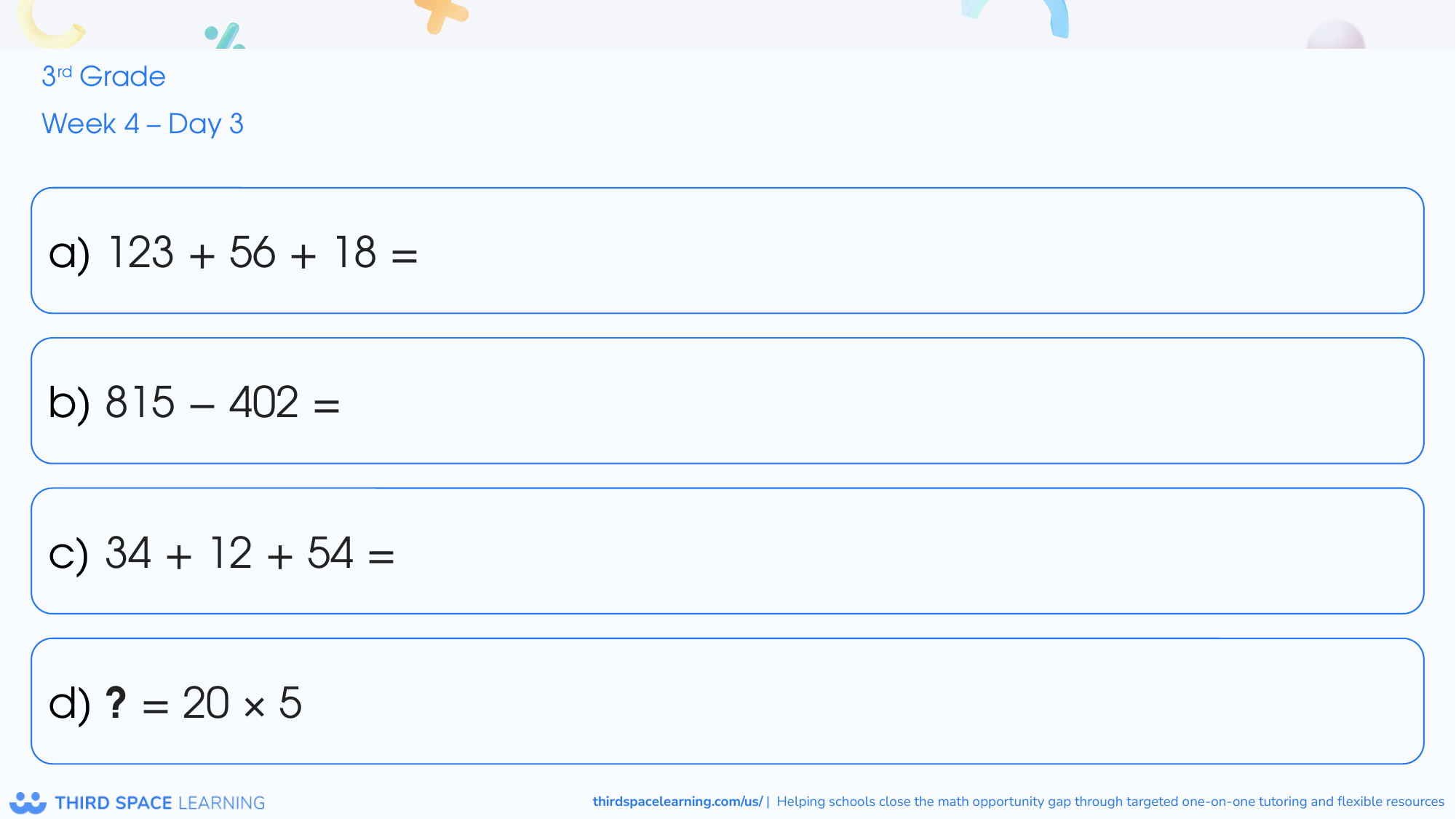

3rd Grade
Week 4 – Day 3
123 + 56 + 18 =
815 − 402 =
34 + 12 + 54 =
? = 20 × 5